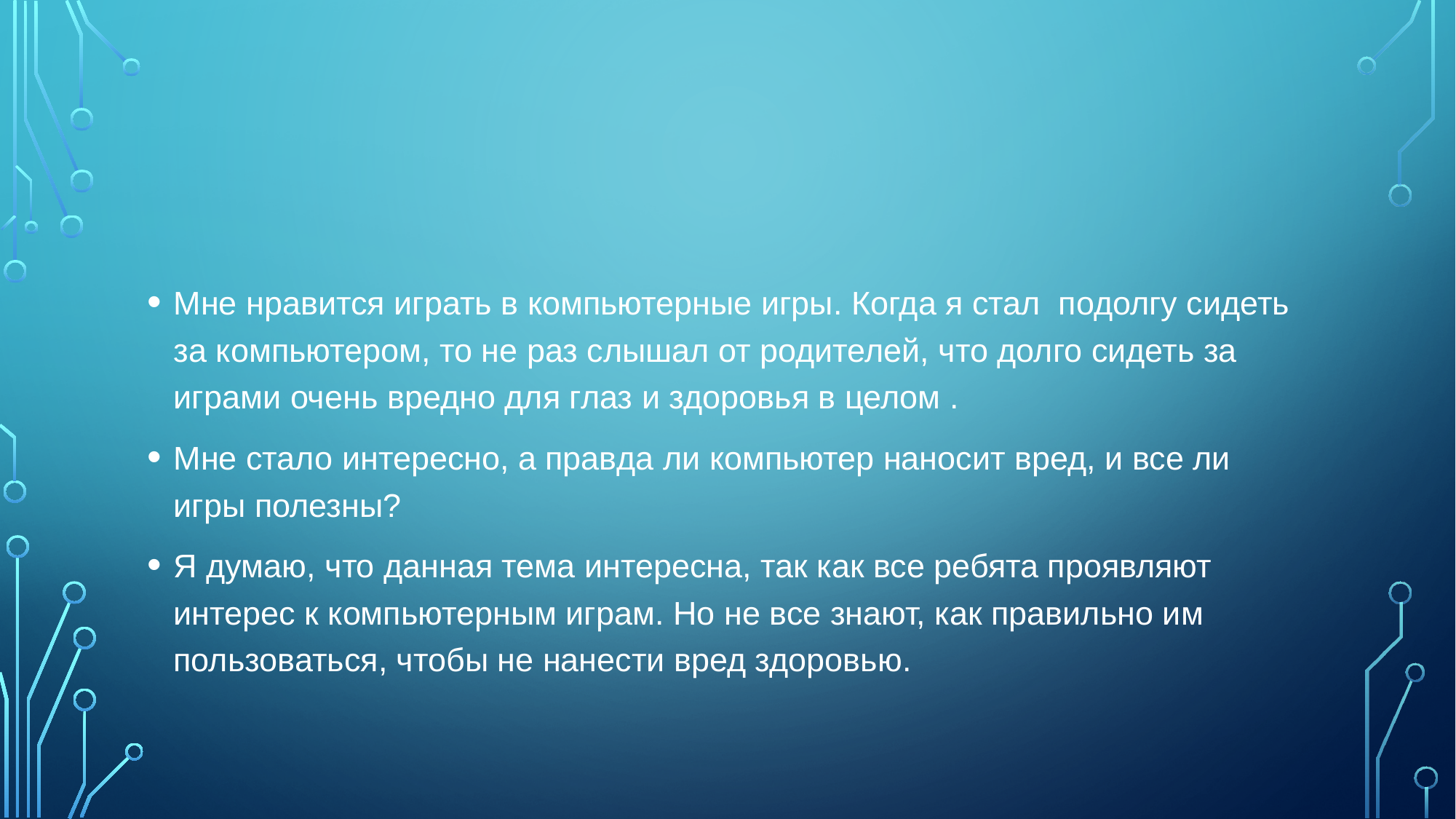

#
Мне нравится играть в компьютерные игры. Когда я стал  подолгу сидеть за компьютером, то не раз слышал от родителей, что долго сидеть за играми очень вредно для глаз и здоровья в целом .
Мне стало интересно, а правда ли компьютер наносит вред, и все ли игры полезны?
Я думаю, что данная тема интересна, так как все ребята проявляют интерес к компьютерным играм. Но не все знают, как правильно им пользоваться, чтобы не нанести вред здоровью.